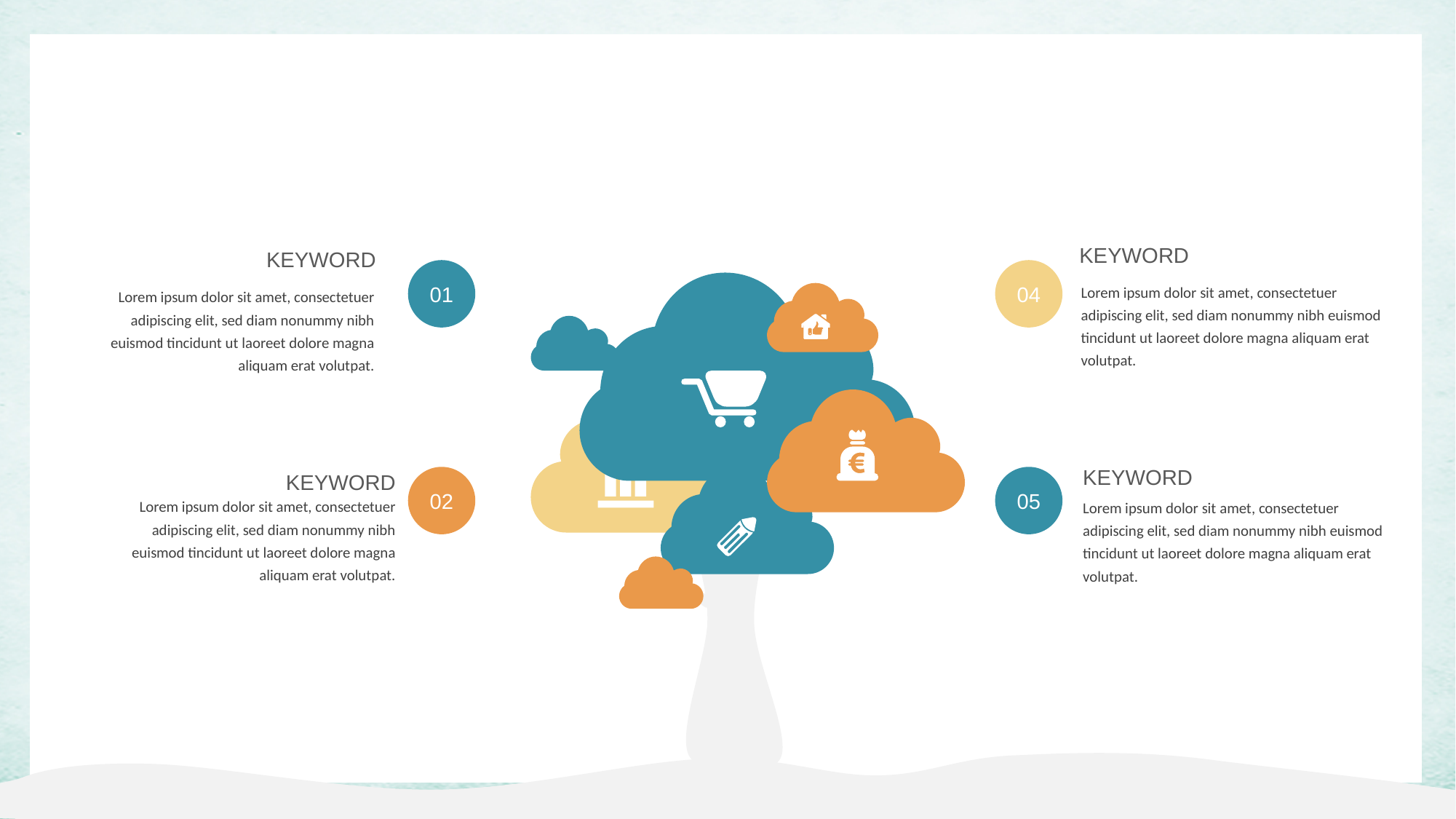

KEYWORD
KEYWORD
01
04

Lorem ipsum dolor sit amet, consectetuer adipiscing elit, sed diam nonummy nibh euismod tincidunt ut laoreet dolore magna aliquam erat volutpat.
Lorem ipsum dolor sit amet, consectetuer adipiscing elit, sed diam nonummy nibh euismod tincidunt ut laoreet dolore magna aliquam erat volutpat.

KEYWORD
02
05
KEYWORD
Lorem ipsum dolor sit amet, consectetuer adipiscing elit, sed diam nonummy nibh euismod tincidunt ut laoreet dolore magna aliquam erat volutpat.

Lorem ipsum dolor sit amet, consectetuer adipiscing elit, sed diam nonummy nibh euismod tincidunt ut laoreet dolore magna aliquam erat volutpat.